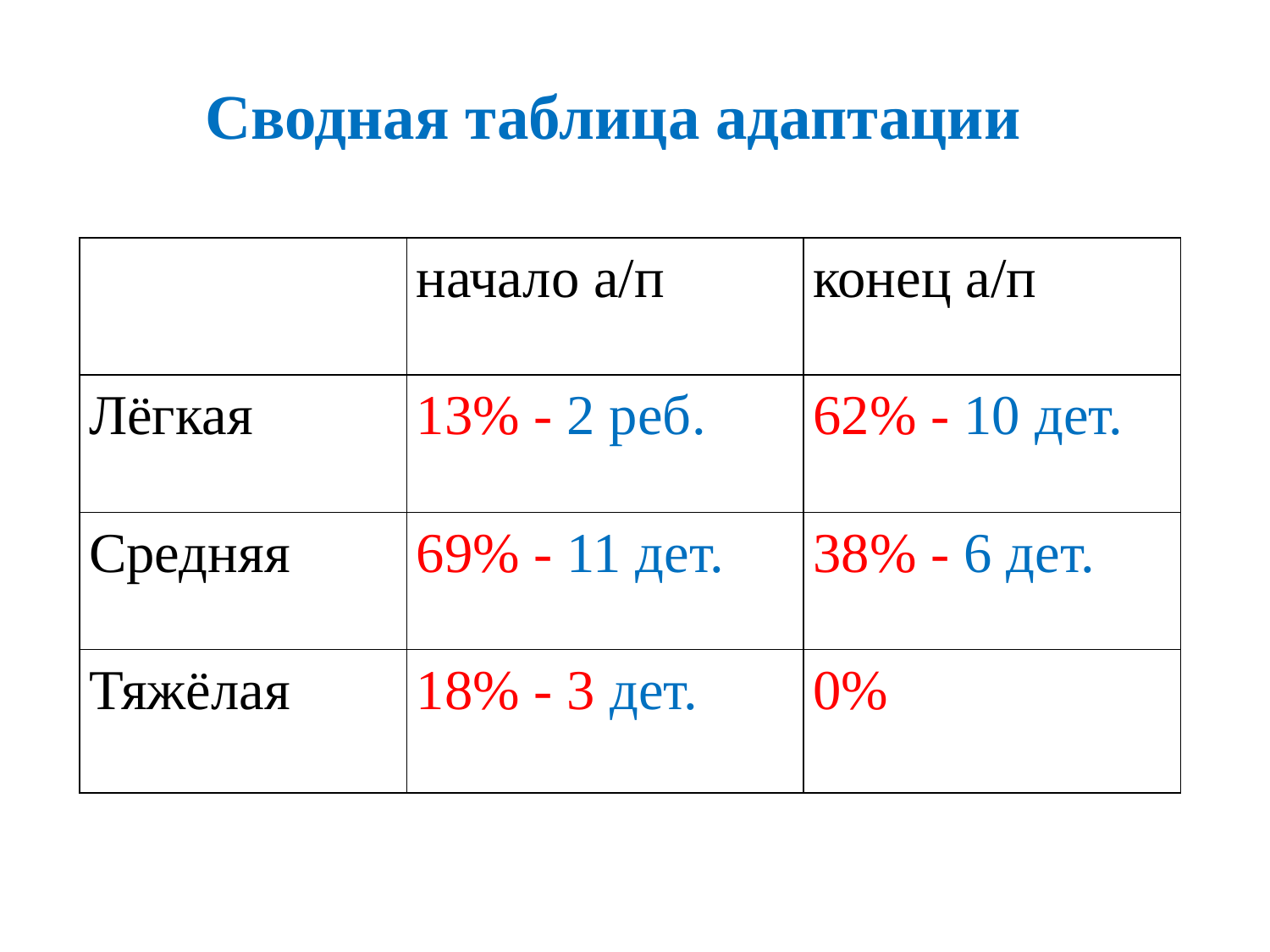

Сводная таблица адаптации
|  | начало а/п | конец а/п |
| --- | --- | --- |
| Лёгкая | 13% - 2 реб. | 62% - 10 дет. |
| Средняя | 69% - 11 дет. | 38% - 6 дет. |
| Тяжёлая | 18% - 3 дет. | 0% |